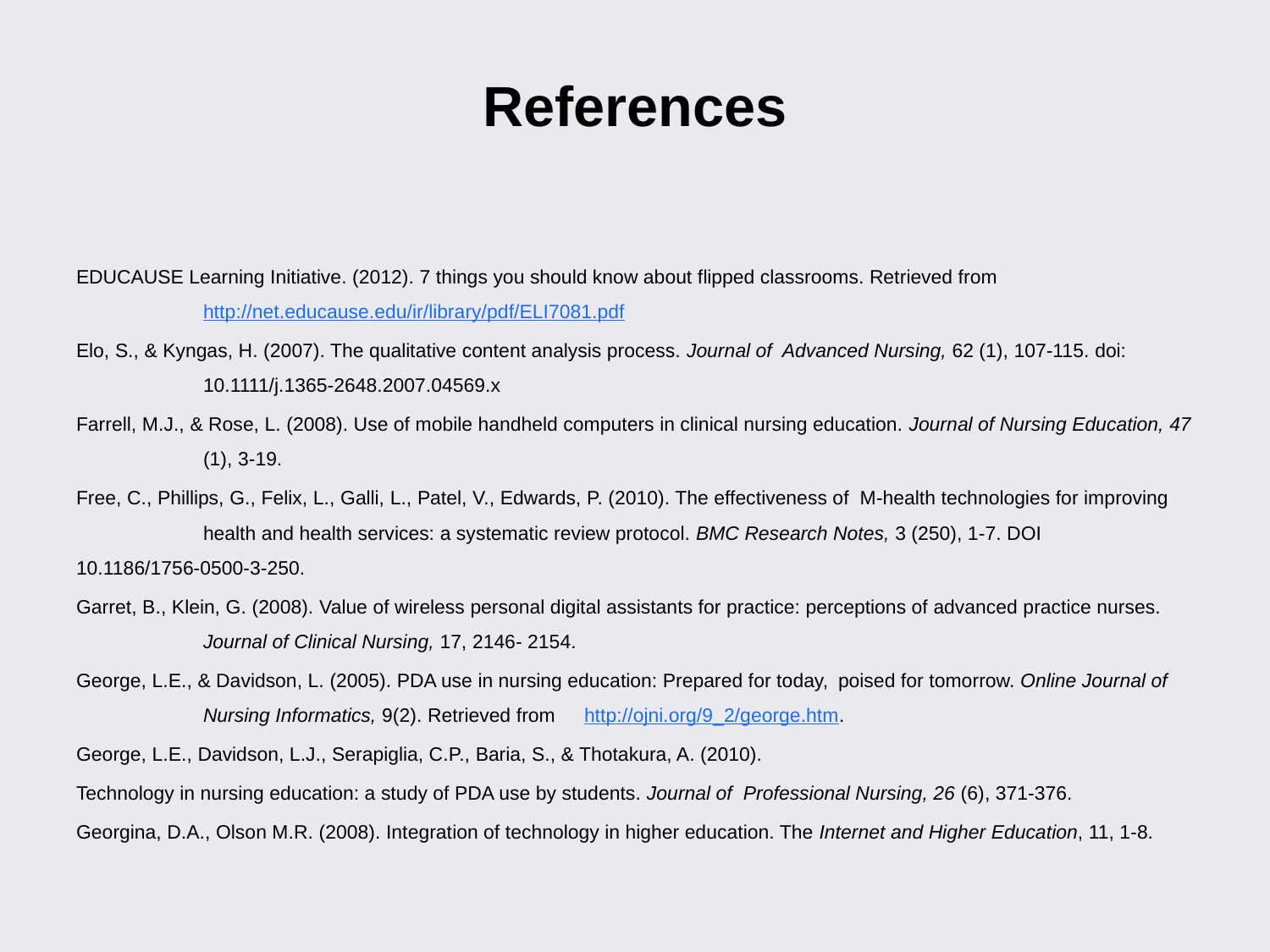

# References
EDUCAUSE Learning Initiative. (2012). 7 things you should know about flipped classrooms. Retrieved from 		http://net.educause.edu/ir/library/pdf/ELI7081.pdf
Elo, S., & Kyngas, H. (2007). The qualitative content analysis process. Journal of  Advanced Nursing, 62 (1), 107-115. doi: 	10.1111/j.1365-2648.2007.04569.x
Farrell, M.J., & Rose, L. (2008). Use of mobile handheld computers in clinical nursing education. Journal of Nursing Education, 47	(1), 3-19.
Free, C., Phillips, G., Felix, L., Galli, L., Patel, V., Edwards, P. (2010). The effectiveness of  M-health technologies for improving 	health and health services: a systematic review protocol. BMC Research Notes, 3 (250), 1-7. DOI 	10.1186/1756-0500-3-250.
Garret, B., Klein, G. (2008). Value of wireless personal digital assistants for practice: perceptions of advanced practice nurses. 	Journal of Clinical Nursing, 17, 2146- 2154.
George, L.E., & Davidson, L. (2005). PDA use in nursing education: Prepared for today, 	poised for tomorrow. Online Journal of 	Nursing Informatics, 9(2). Retrieved from 	http://ojni.org/9_2/george.htm.
George, L.E., Davidson, L.J., Serapiglia, C.P., Baria, S., & Thotakura, A. (2010).
Technology in nursing education: a study of PDA use by students. Journal of  Professional Nursing, 26 (6), 371-376.
Georgina, D.A., Olson M.R. (2008). Integration of technology in higher education. The Internet and Higher Education, 11, 1-8.